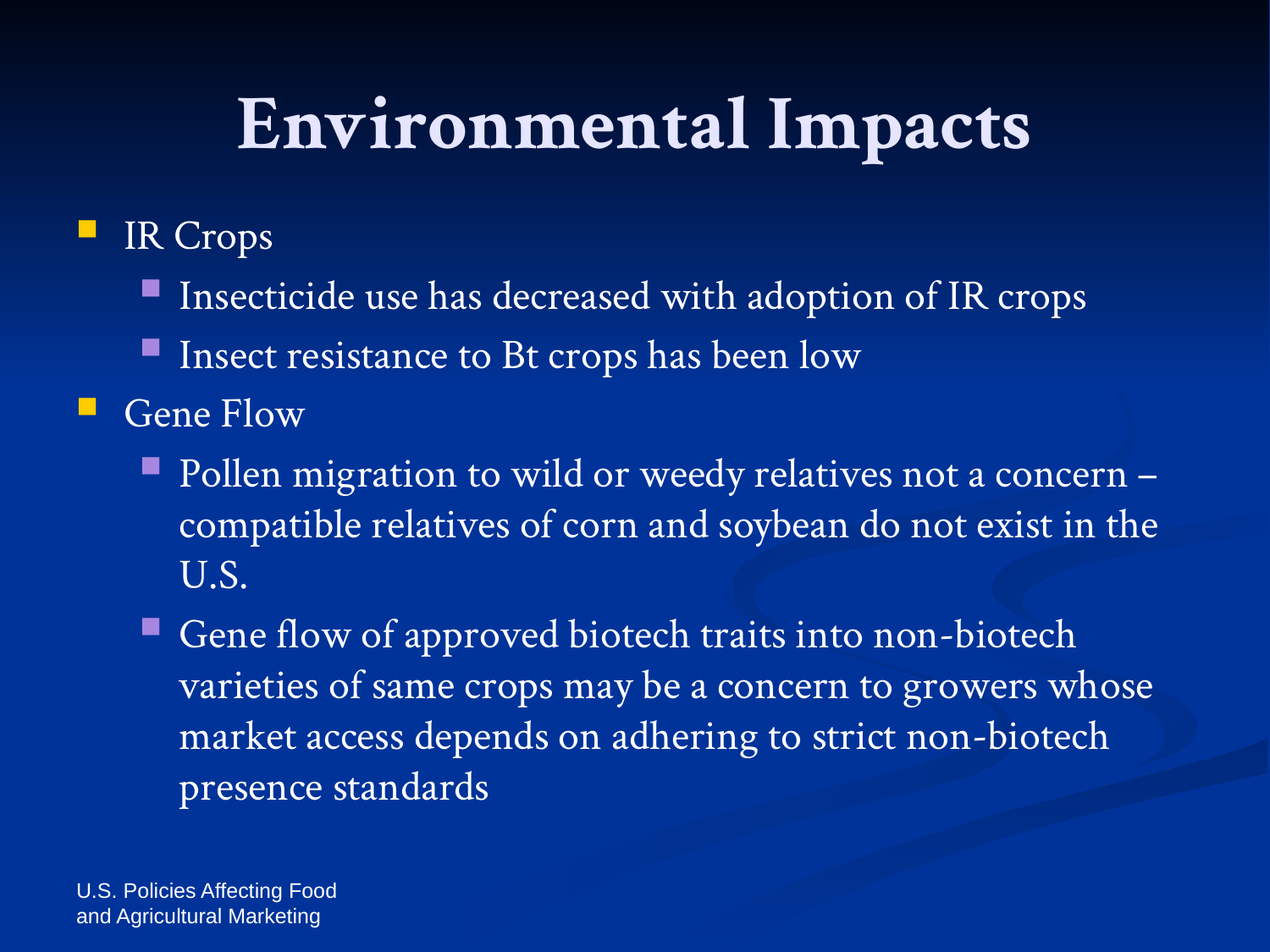

# Environmental Impacts
IR Crops
Insecticide use has decreased with adoption of IR crops
Insect resistance to Bt crops has been low
Gene Flow
Pollen migration to wild or weedy relatives not a concern – compatible relatives of corn and soybean do not exist in the U.S.
Gene flow of approved biotech traits into non-biotech varieties of same crops may be a concern to growers whose market access depends on adhering to strict non-biotech presence standards

U.S. Policies Affecting Food and Agricultural Marketing